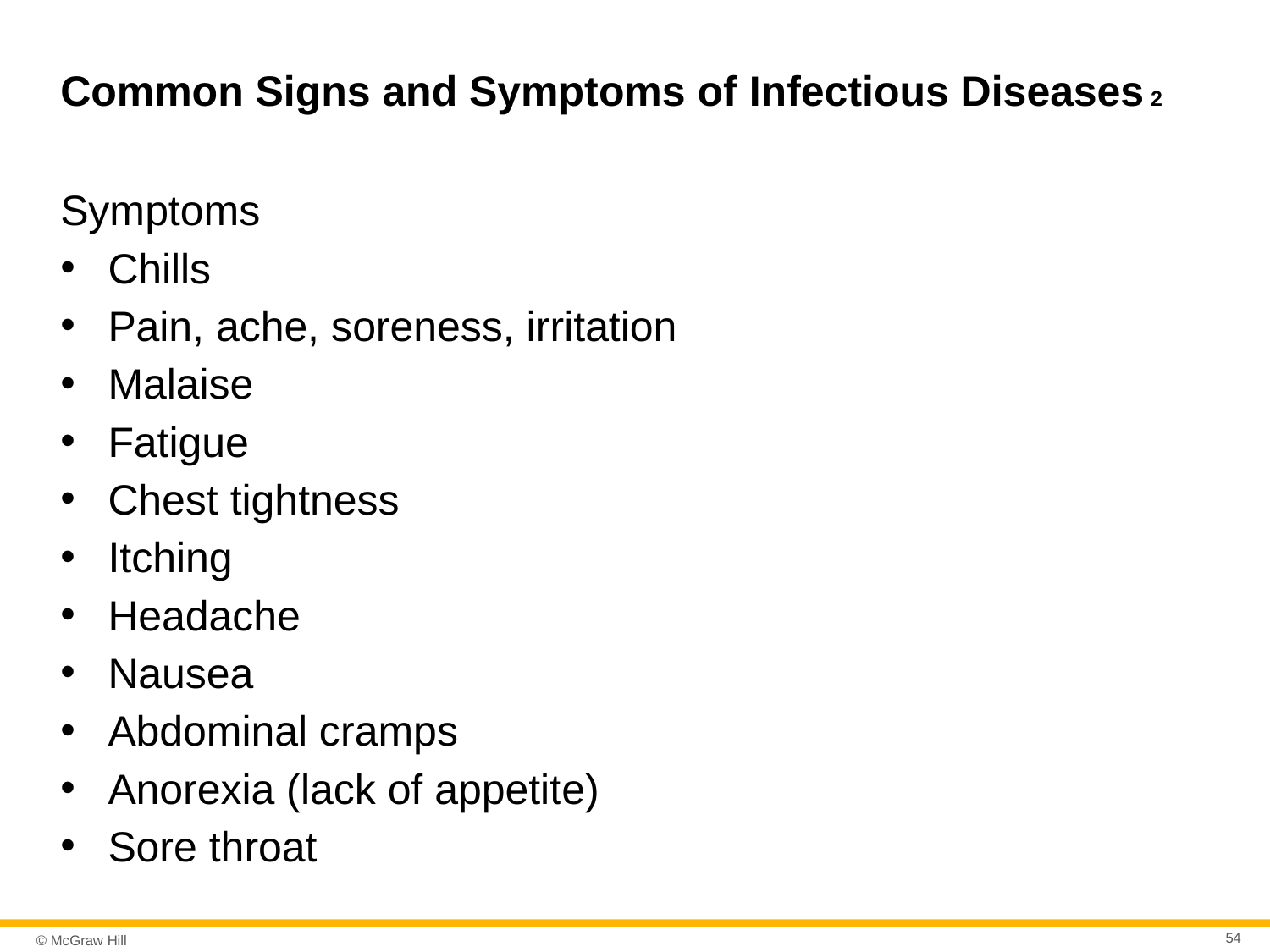

# Common Signs and Symptoms of Infectious Diseases 2
Symptoms
Chills
Pain, ache, soreness, irritation
Malaise
Fatigue
Chest tightness
Itching
Headache
Nausea
Abdominal cramps
Anorexia (lack of appetite)
Sore throat